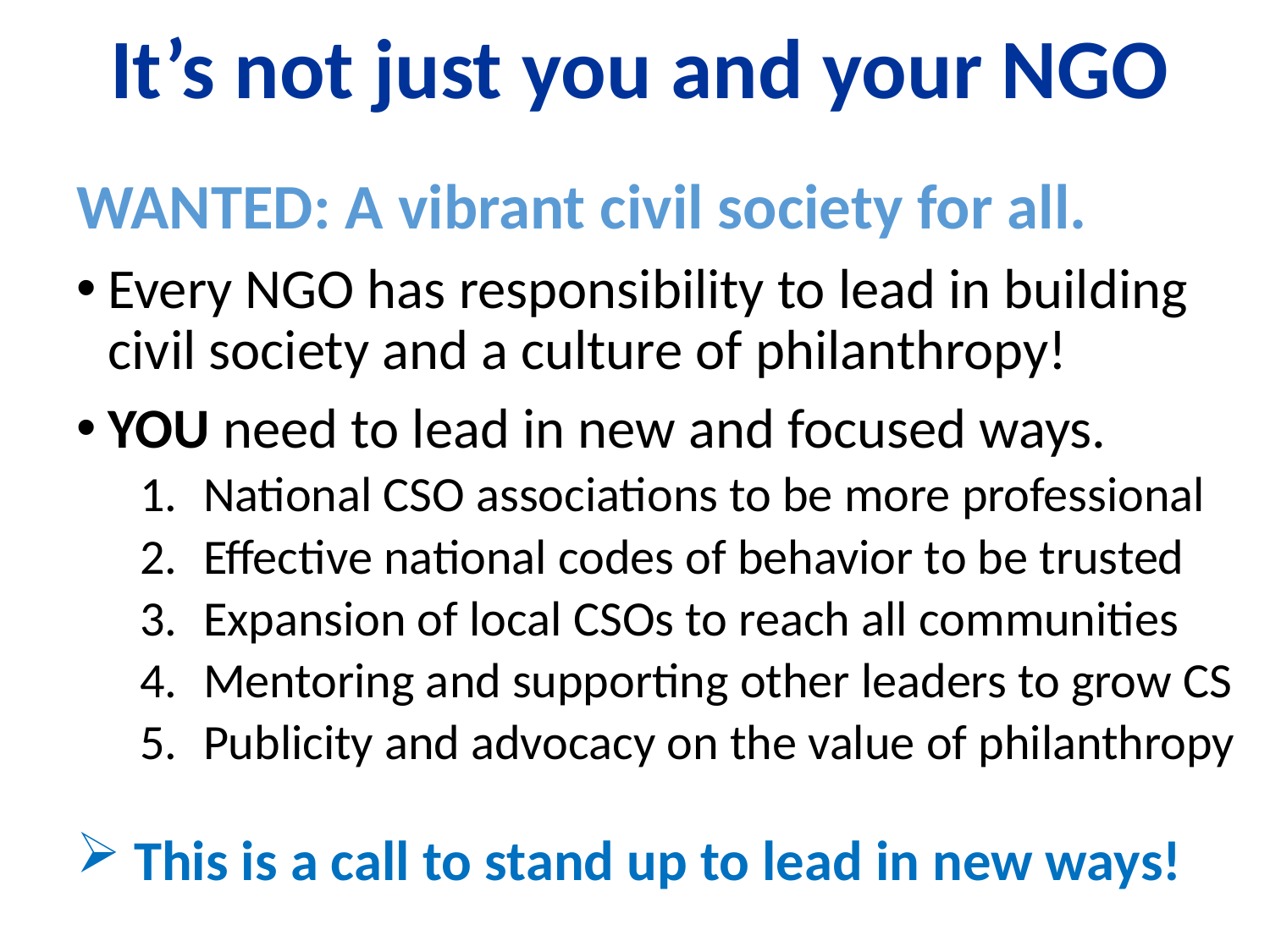

# It’s not just you and your NGO
WANTED: A vibrant civil society for all.
Every NGO has responsibility to lead in building civil society and a culture of philanthropy!
YOU need to lead in new and focused ways.
National CSO associations to be more professional
Effective national codes of behavior to be trusted
Expansion of local CSOs to reach all communities
Mentoring and supporting other leaders to grow CS
Publicity and advocacy on the value of philanthropy

 This is a call to stand up to lead in new ways!